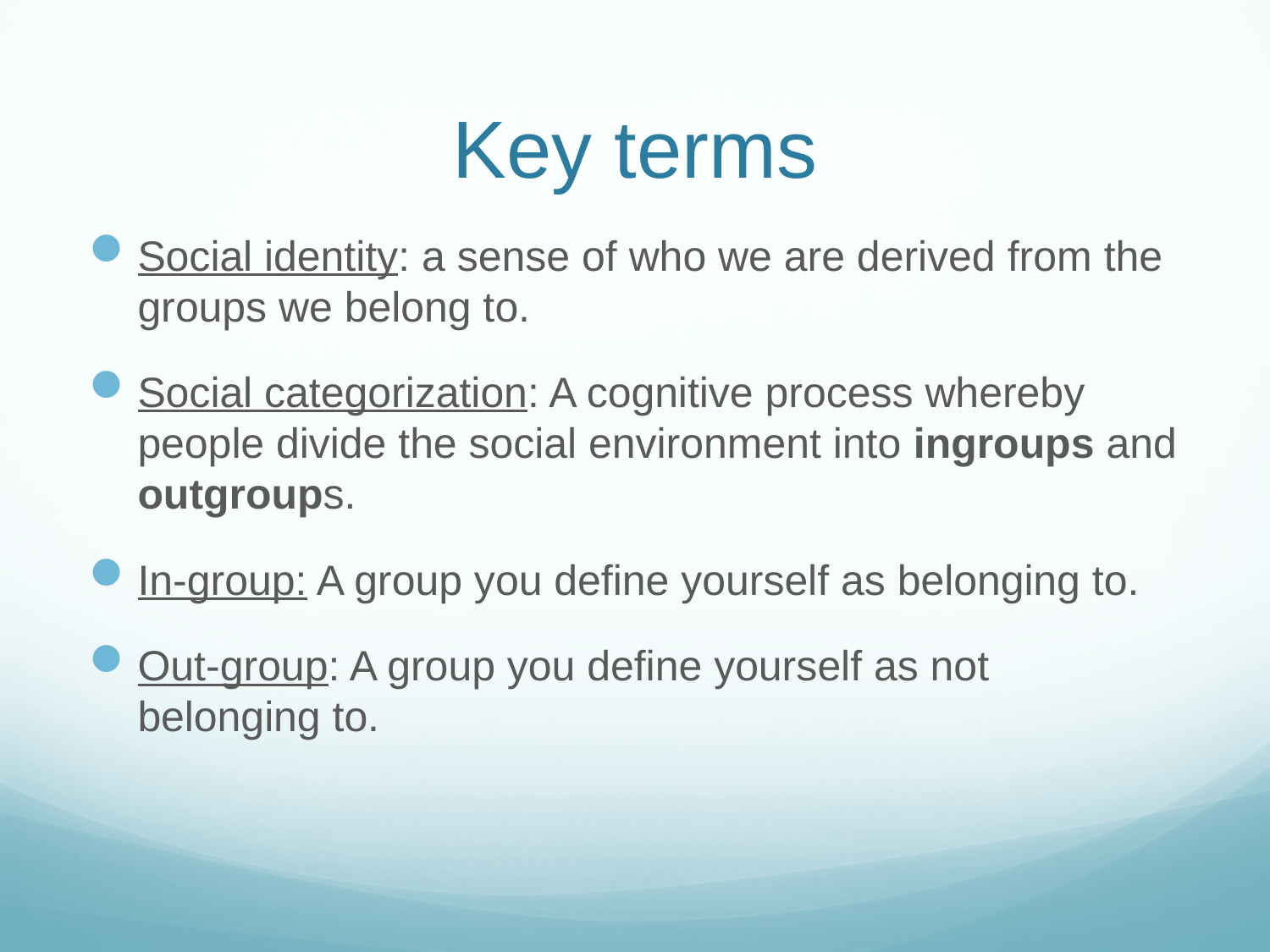

# Key terms
Social identity: a sense of who we are derived from the groups we belong to.
Social categorization: A cognitive process whereby people divide the social environment into ingroups and outgroups.
In-group: A group you define yourself as belonging to.
Out-group: A group you define yourself as not belonging to.